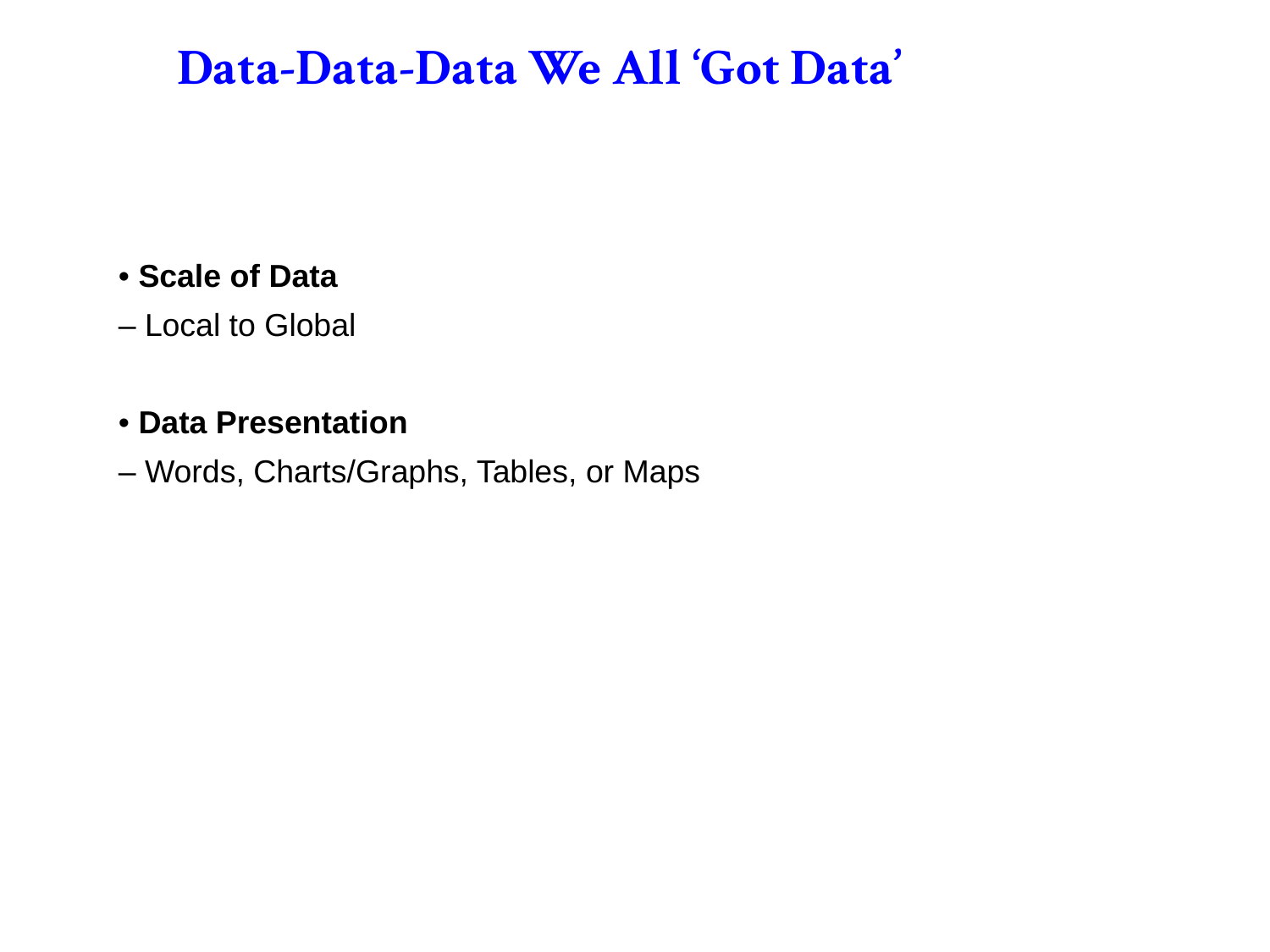

Data-Data-Data We All ‘Got Data’

• Scale of Data
– Local to Global

• Data Presentation
– Words, Charts/Graphs, Tables, or Maps